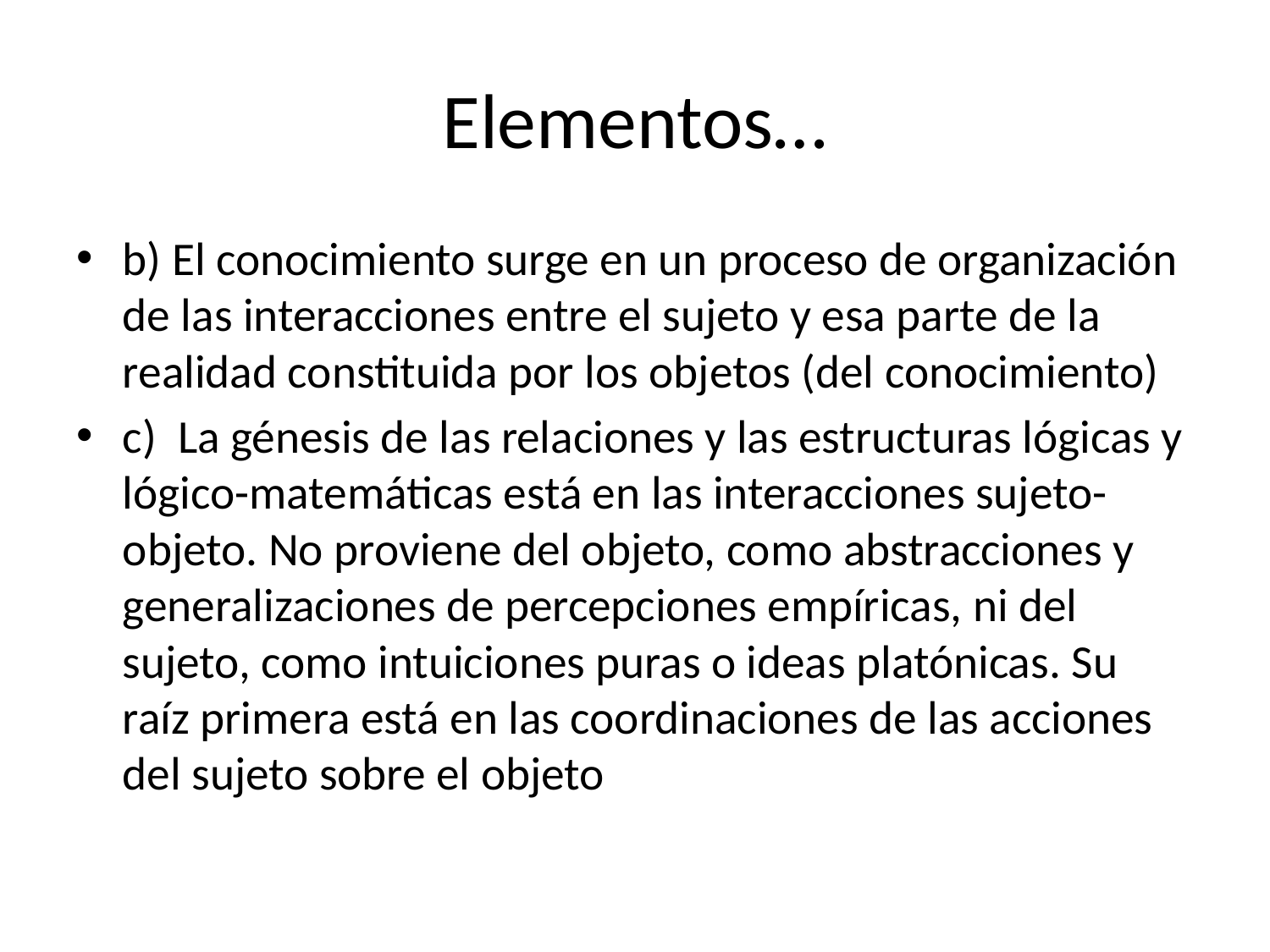

# Elementos…
b) El conocimiento surge en un proceso de organización de las interacciones entre el sujeto y esa parte de la realidad constituida por los objetos (del conocimiento)
c)  La génesis de las relaciones y las estructuras lógicas y lógico-matemáticas está en las interacciones sujeto-objeto. No proviene del objeto, como abstracciones y generalizaciones de percepciones empíricas, ni del sujeto, como intuiciones puras o ideas platónicas. Su raíz primera está en las coordinaciones de las acciones del sujeto sobre el objeto